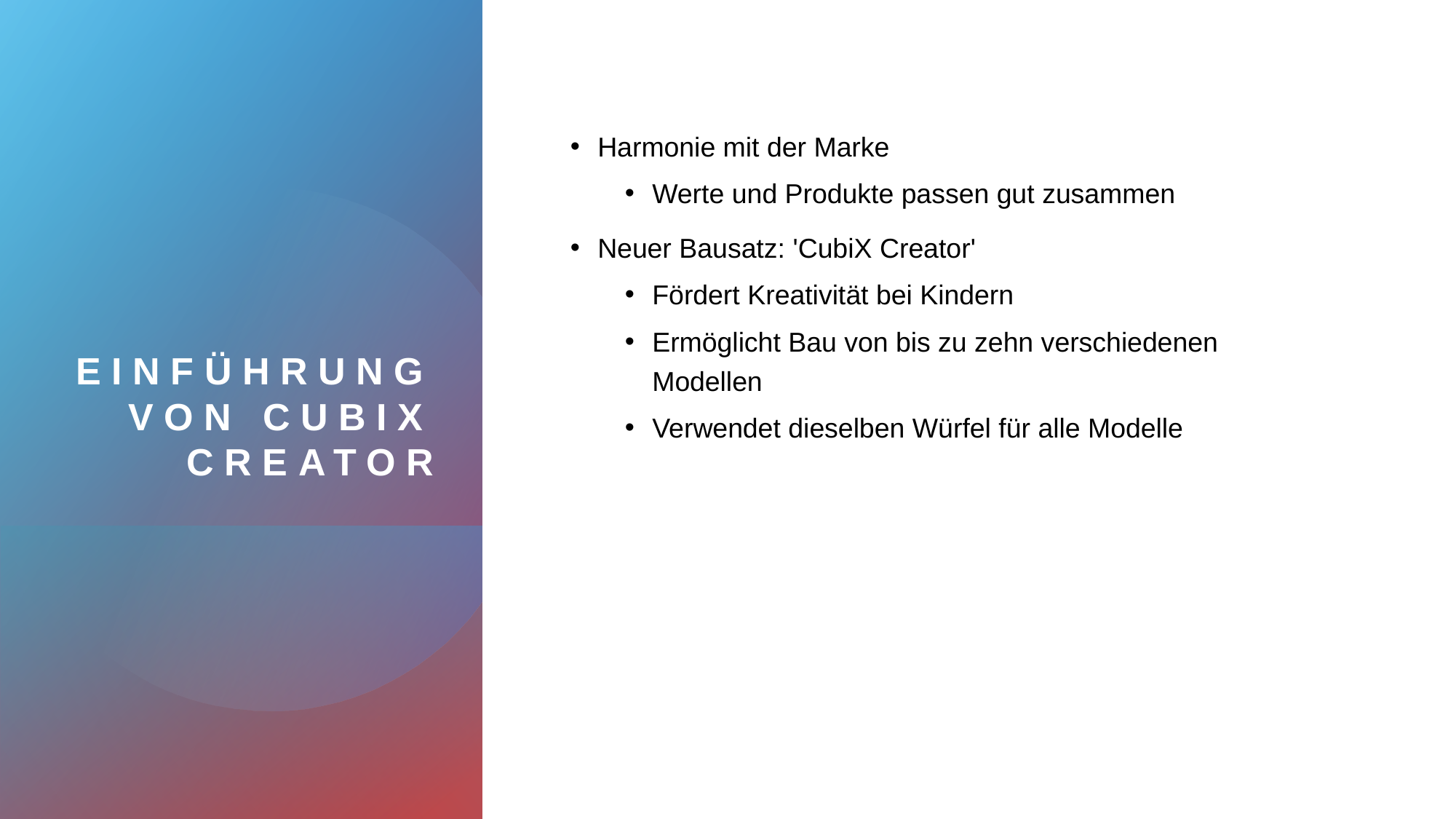

# Einführung von CubiX Creator
Harmonie mit der Marke
Werte und Produkte passen gut zusammen
Neuer Bausatz: 'CubiX Creator'
Fördert Kreativität bei Kindern
Ermöglicht Bau von bis zu zehn verschiedenen Modellen
Verwendet dieselben Würfel für alle Modelle